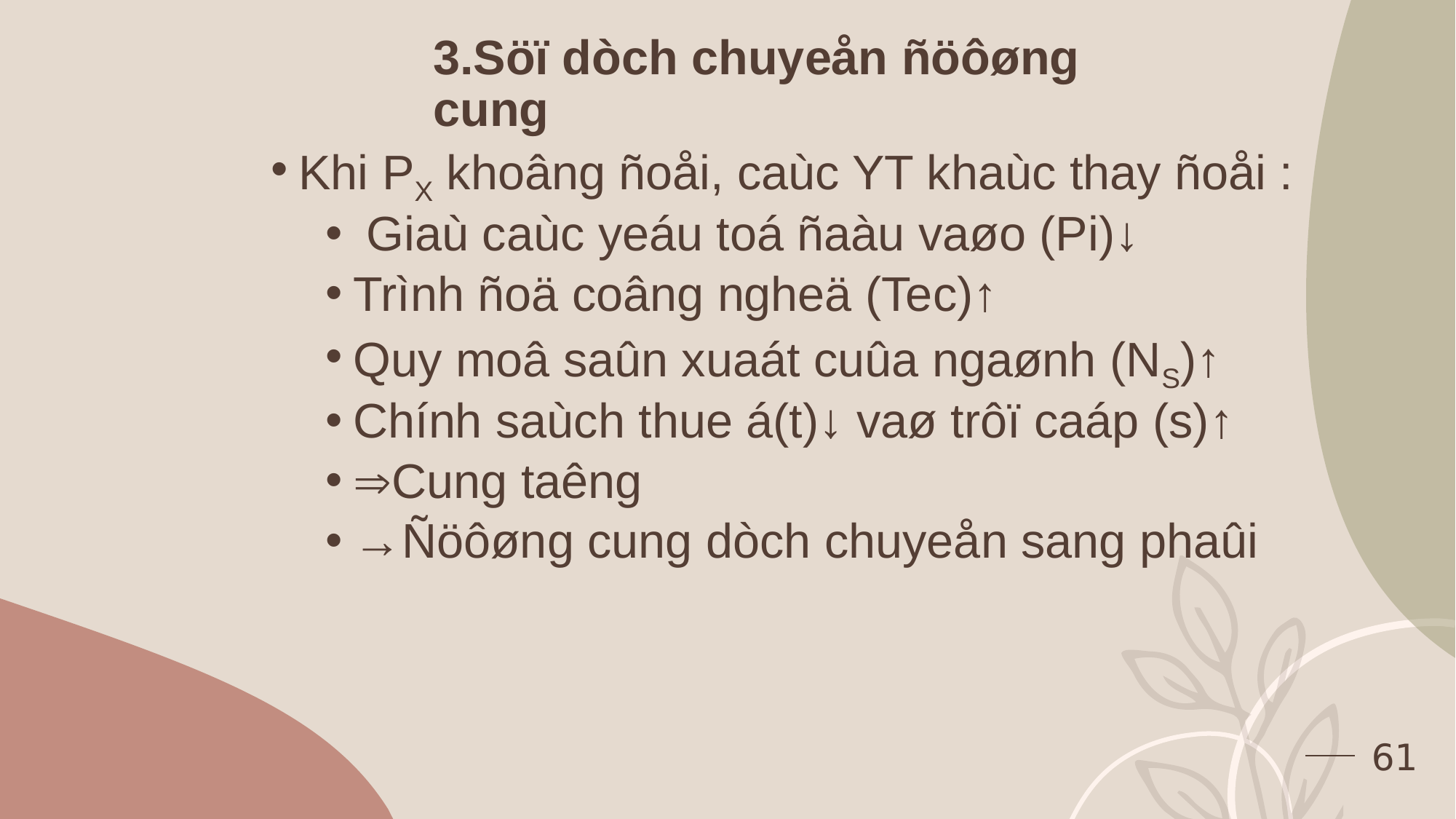

3.Söï dòch chuyeån ñöôøng cung

#
Khi PX khoâng ñoåi, caùc YT khaùc thay ñoåi :
 Giaù caùc yeáu toá ñaàu vaøo (Pi)↓
Trình ñoä coâng ngheä (Tec)↑
Quy moâ saûn xuaát cuûa ngaønh (NS)↑
Chính saùch thue á(t)↓ vaø trôï caáp (s)↑
⇒Cung taêng
→Ñöôøng cung dòch chuyeån sang phaûi

61